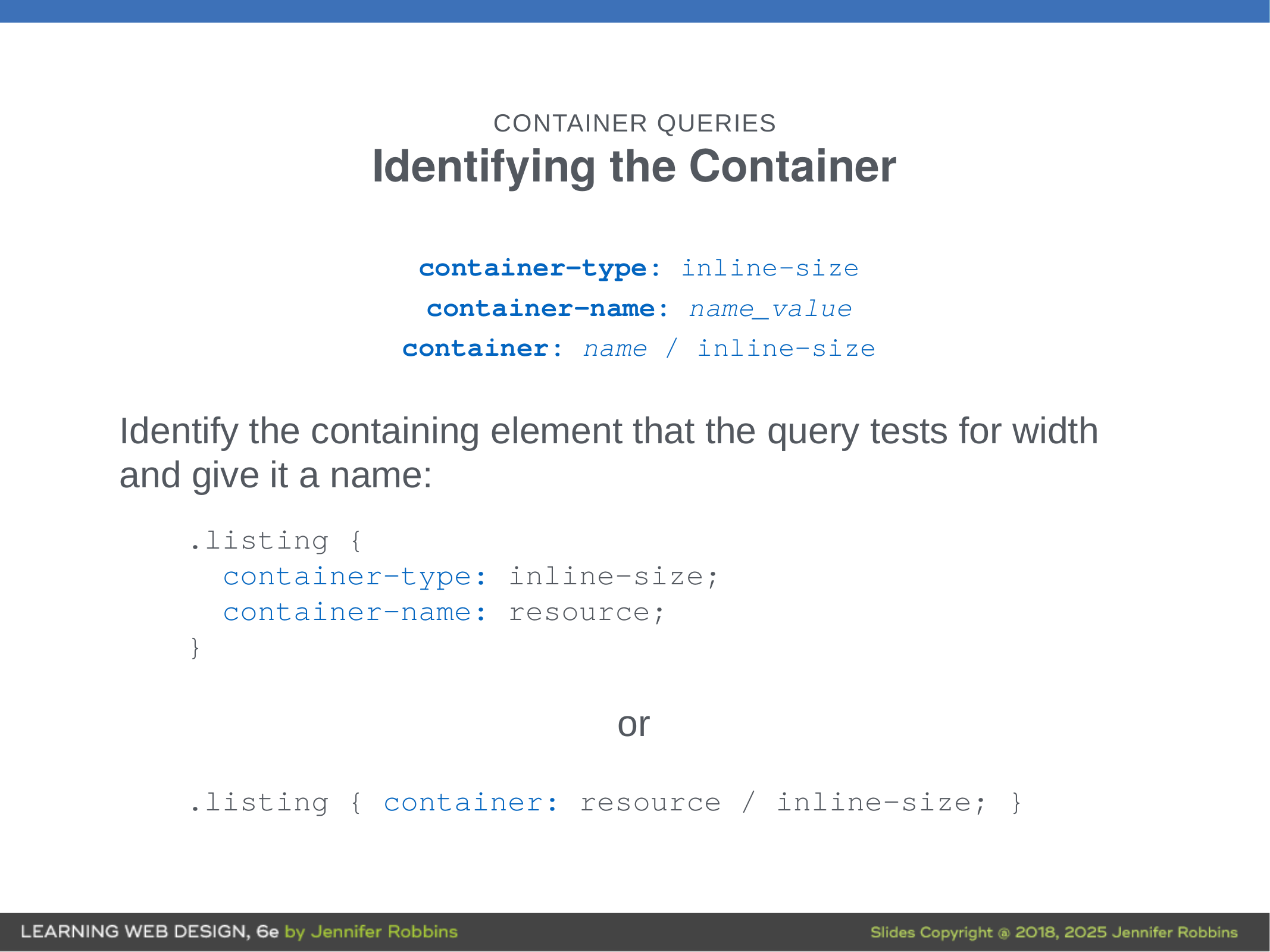

# CONTAINER QUERIES
Identifying the Container
container-type: inline-size
container-name: name_value
container: name / inline-size
Identify the containing element that the query tests for width and give it a name:
.listing {
  container-type: inline-size;
  container-name: resource;
}
or
.listing { container: resource / inline-size; }